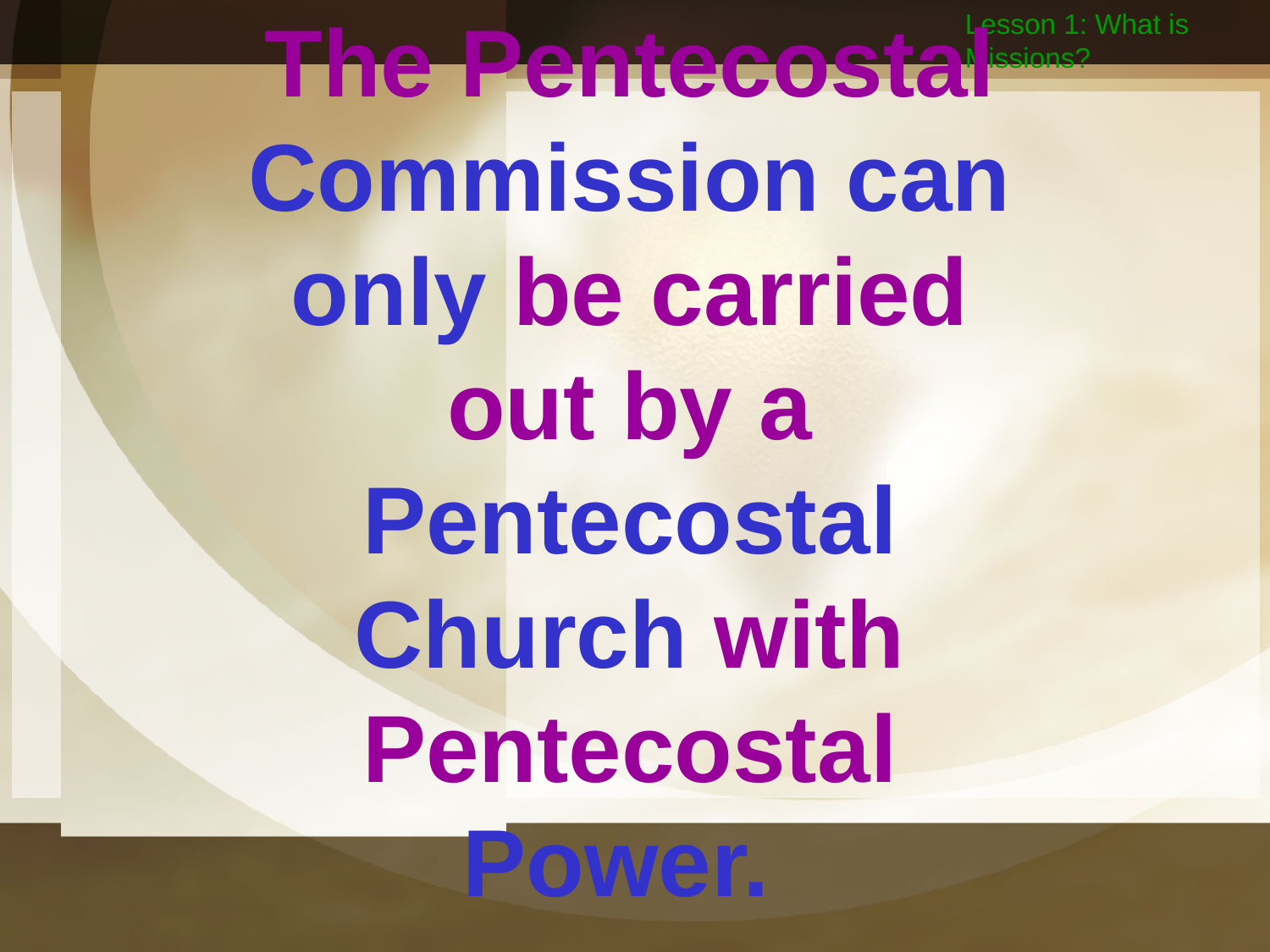

Lesson 1: What is Missions?
The Pentecostal Commission can only be carried out by a Pentecostal Church with Pentecostal Power.